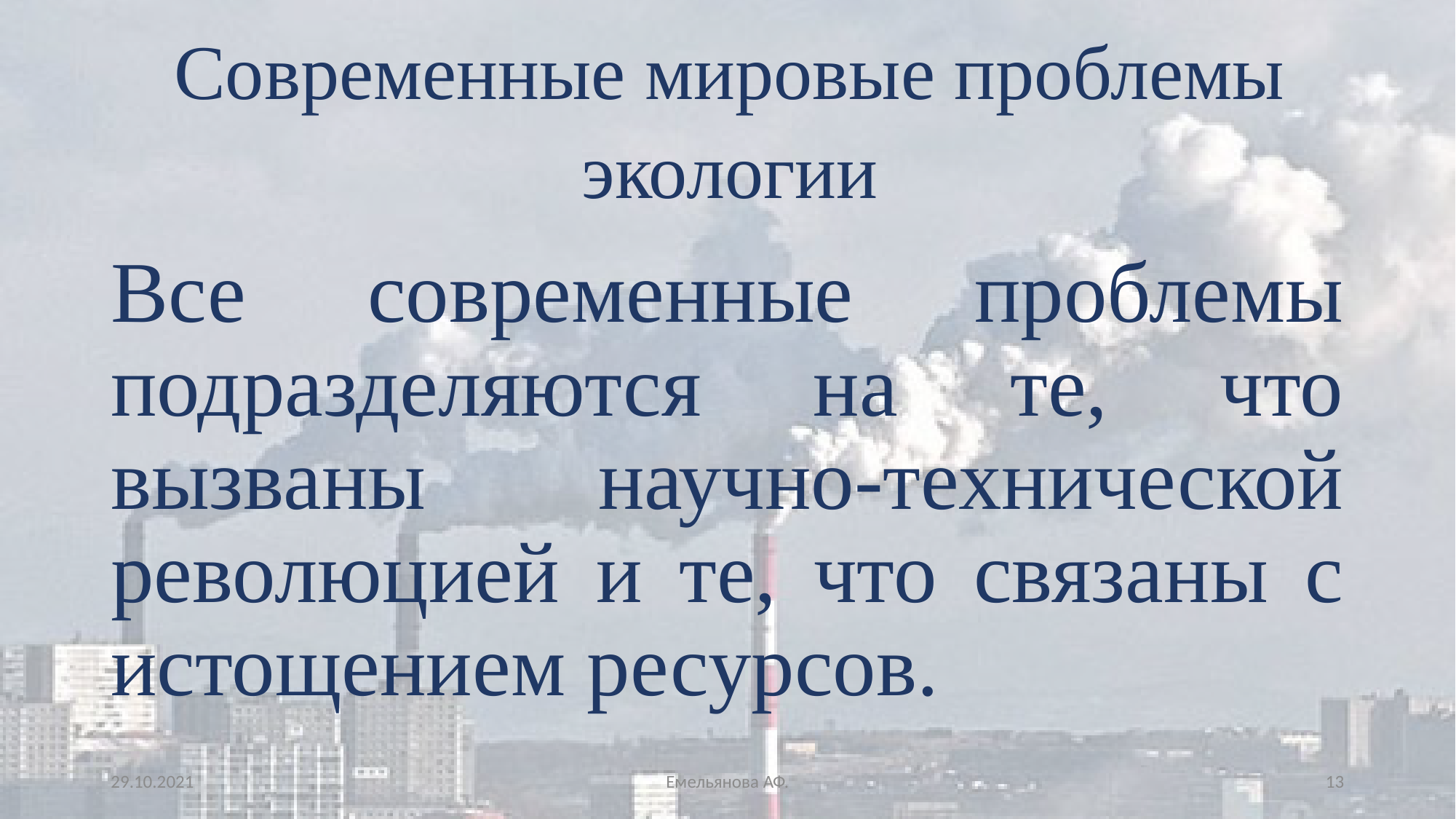

# Современные мировые проблемы экологии
Все современные проблемы подразделяются на те, что вызваны научно-технической революцией и те, что связаны с истощением ресурсов.
29.10.2021
Емельянова АФ.
13